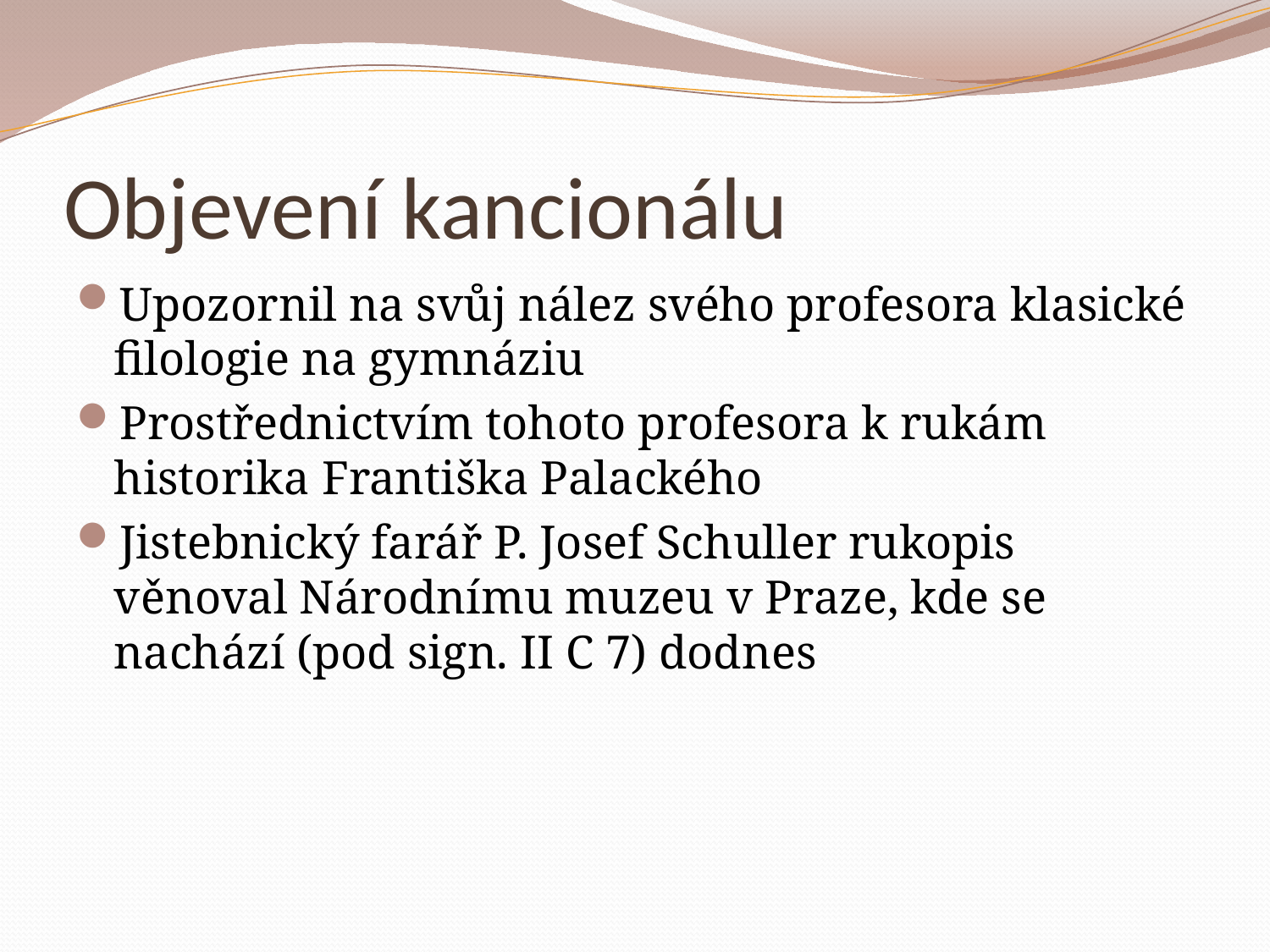

# Objevení kancionálu
Upozornil na svůj nález svého profesora klasické filologie na gymnáziu
Prostřednictvím tohoto profesora k rukám historika Františka Palackého
Jistebnický farář P. Josef Schuller rukopis věnoval Národnímu muzeu v Praze, kde se nachází (pod sign. II C 7) dodnes